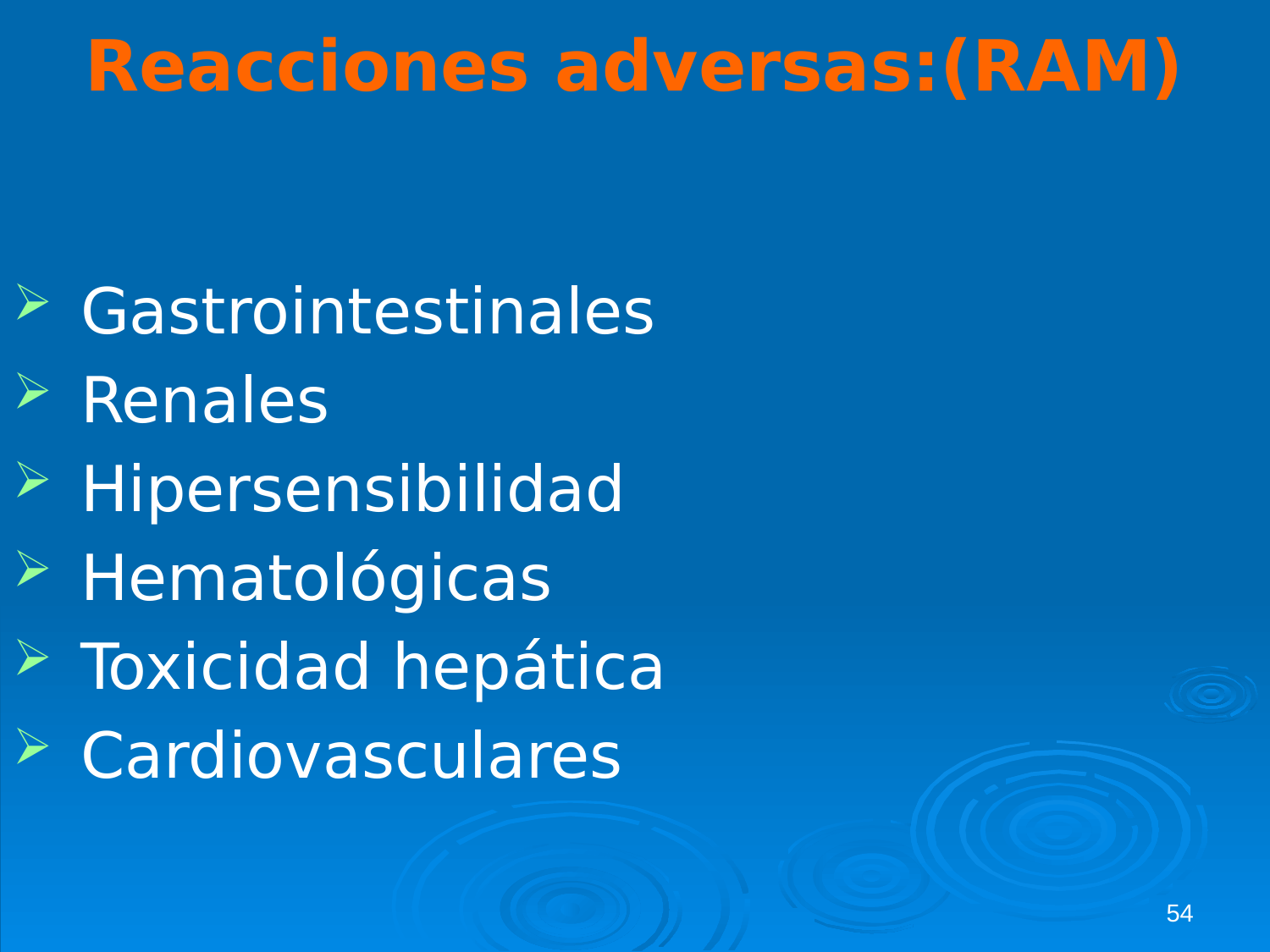

# Reacciones adversas:(RAM)
 Gastrointestinales
 Renales
 Hipersensibilidad
 Hematológicas
 Toxicidad hepática
 Cardiovasculares
54